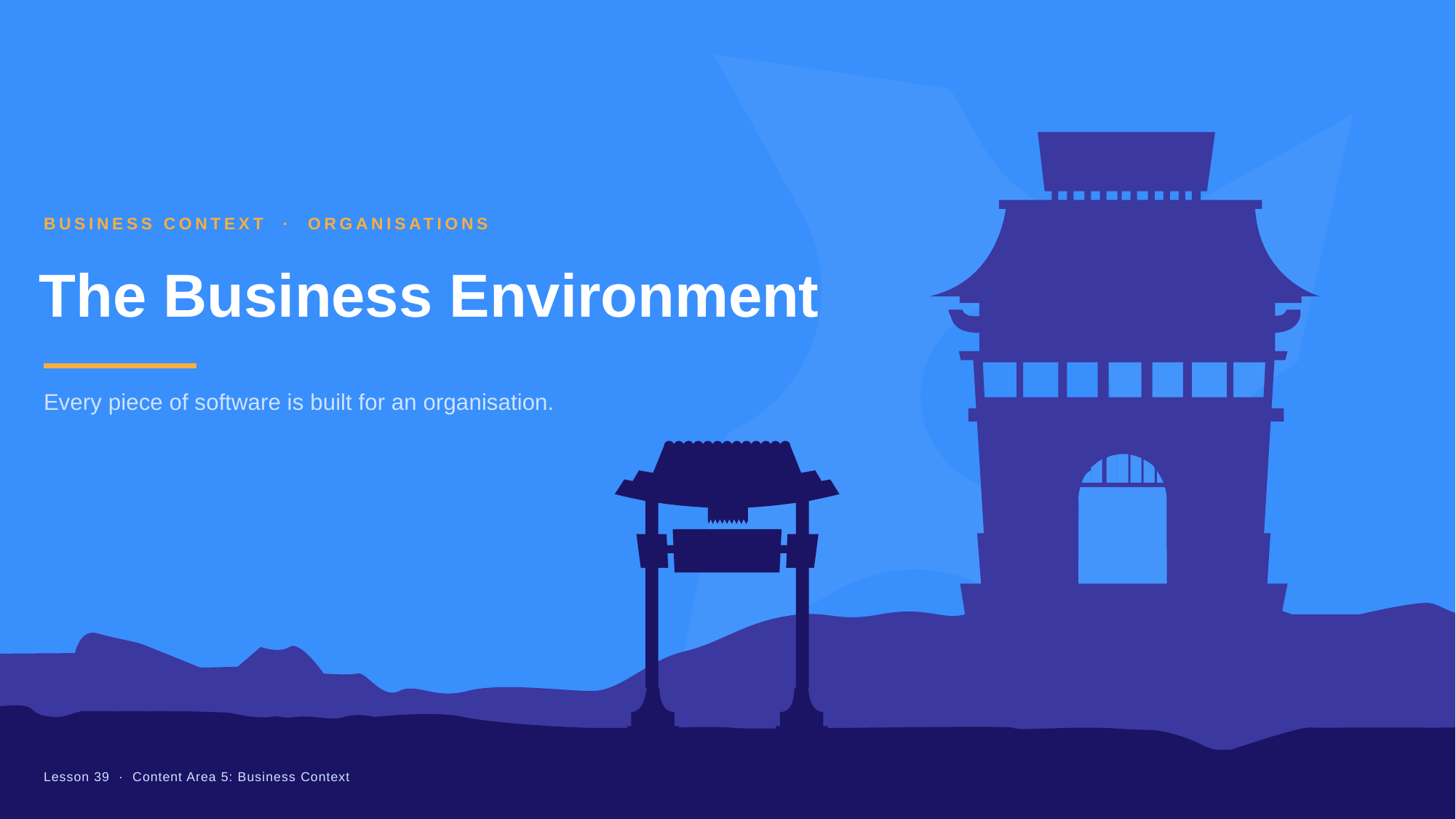

BUSINESS CONTEXT  ·  ORGANISATIONS
The Business Environment
Every piece of software is built for an organisation.
Lesson 39  ·  Content Area 5: Business Context